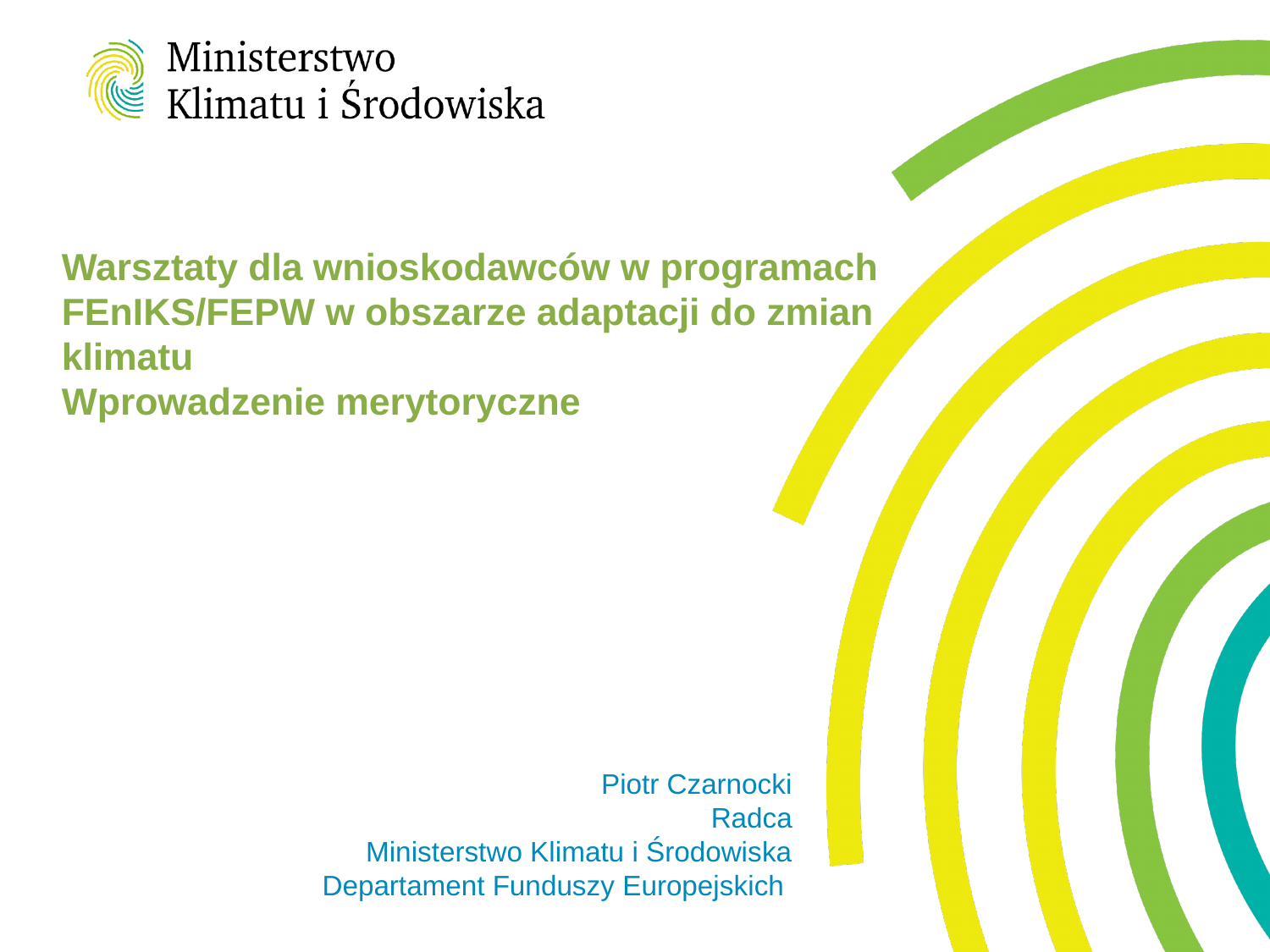

# Warsztaty dla wnioskodawców w programach FEnIKS/FEPW w obszarze adaptacji do zmian klimatu Wprowadzenie merytoryczne

Piotr Czarnocki
Radca
Ministerstwo Klimatu i Środowiska
Departament Funduszy Europejskich